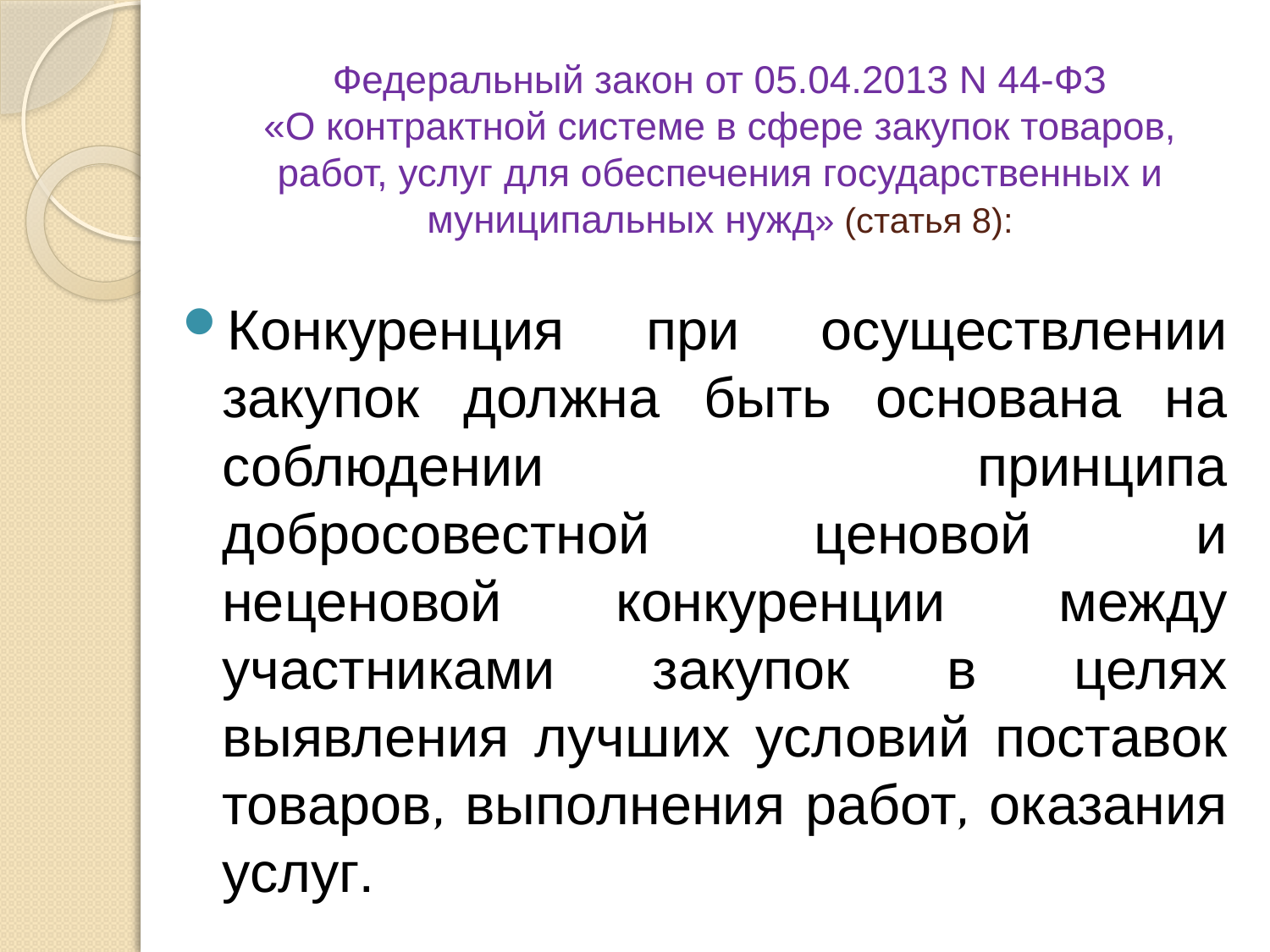

# Федеральный закон от 05.04.2013 N 44-ФЗ «О контрактной системе в сфере закупок товаров, работ, услуг для обеспечения государственных и муниципальных нужд» (статья 8):
Конкуренция при осуществлении закупок должна быть основана на соблюдении принципа добросовестной ценовой и неценовой конкуренции между участниками закупок в целях выявления лучших условий поставок товаров, выполнения работ, оказания услуг.